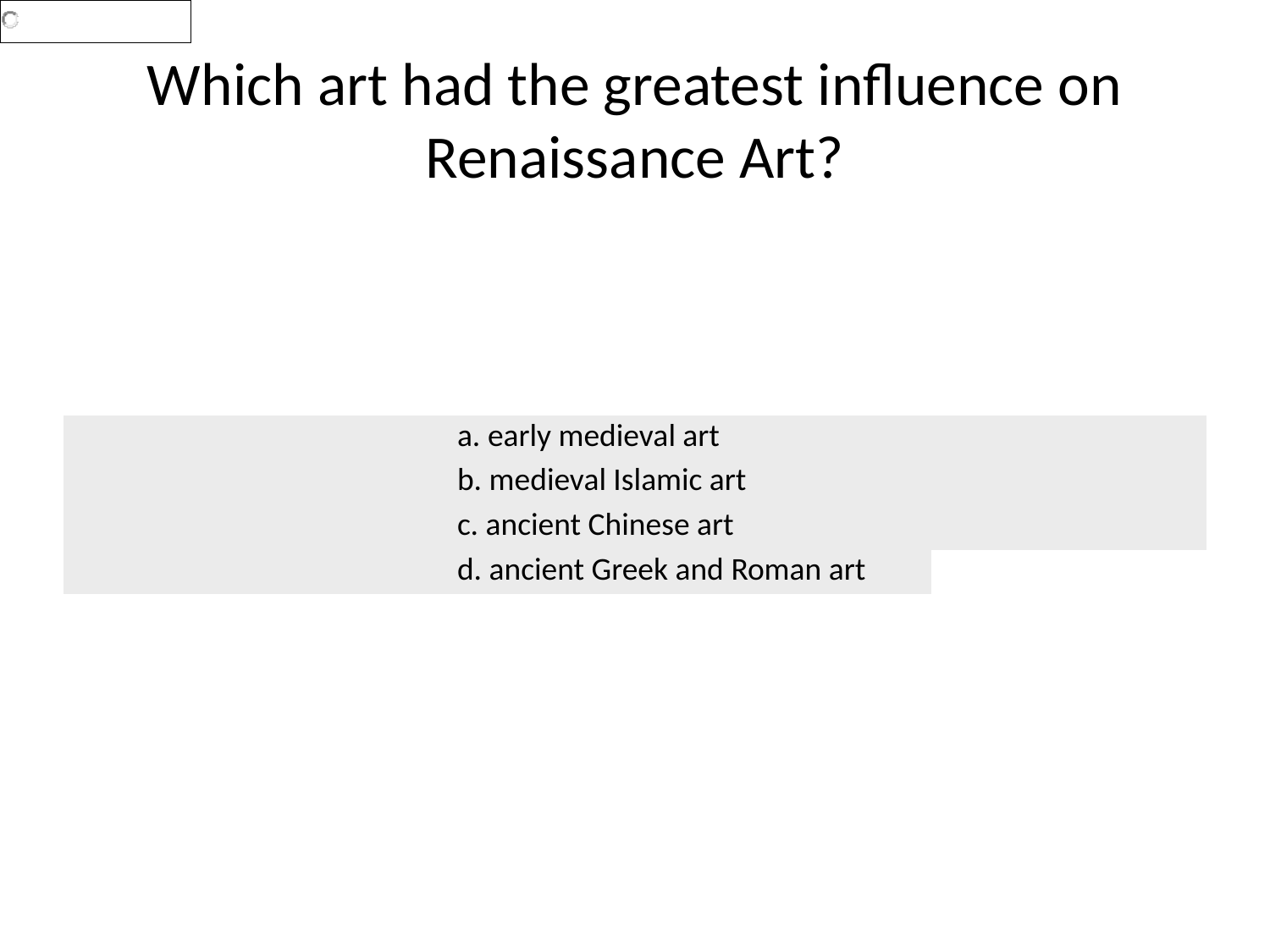

# Which art had the greatest influence on Renaissance Art?
|  | a. early medieval art |  |
| --- | --- | --- |
|  | b. medieval Islamic art |  |
|  | c. ancient Chinese art |  |
|  | d. ancient Greek and Roman art |  |